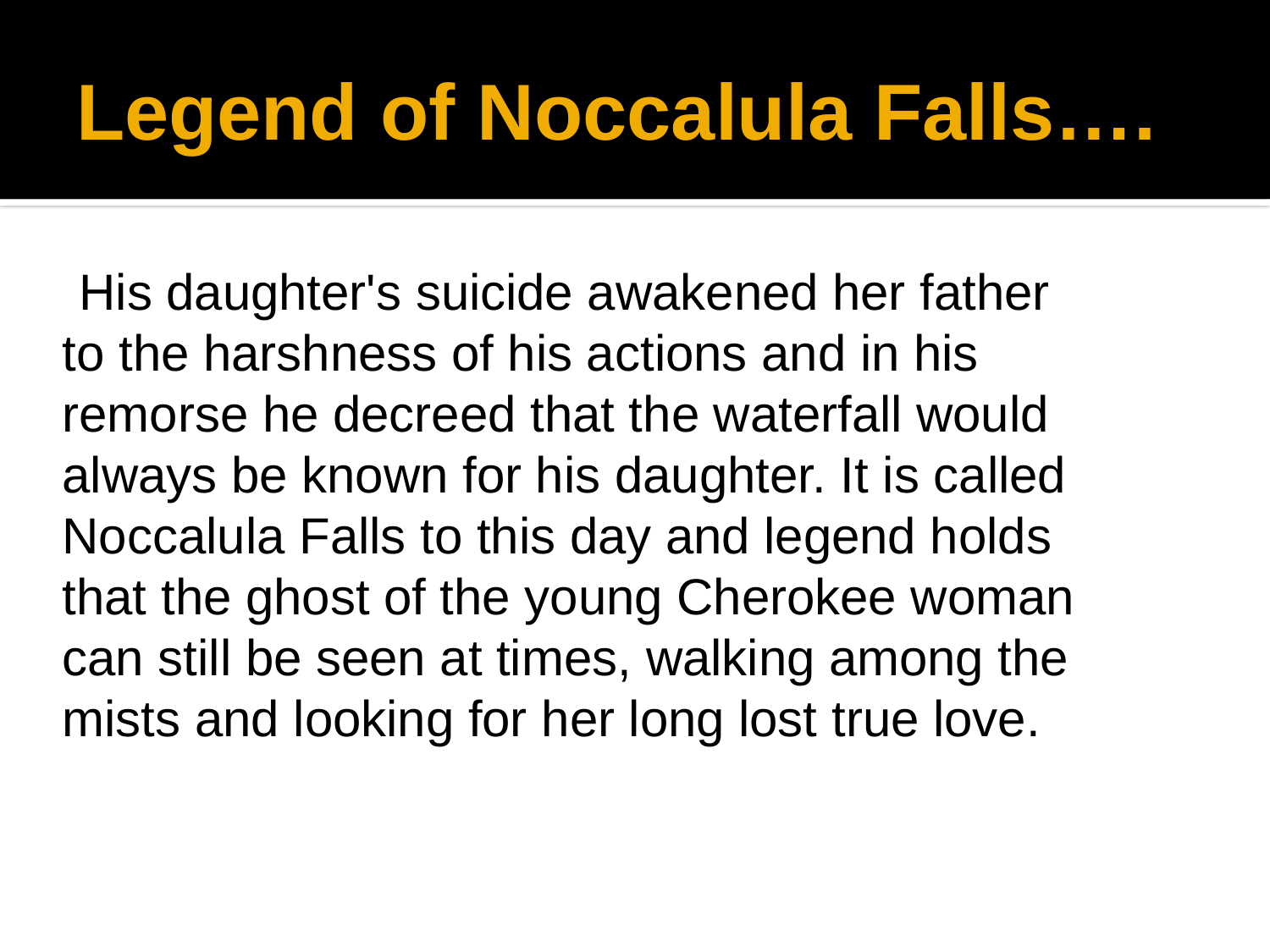

# Legend of Noccalula Falls….
    His daughter's suicide awakened her father
to the harshness of his actions and in his
remorse he decreed that the waterfall would
always be known for his daughter. It is called
Noccalula Falls to this day and legend holds
that the ghost of the young Cherokee woman
can still be seen at times, walking among the
mists and looking for her long lost true love.